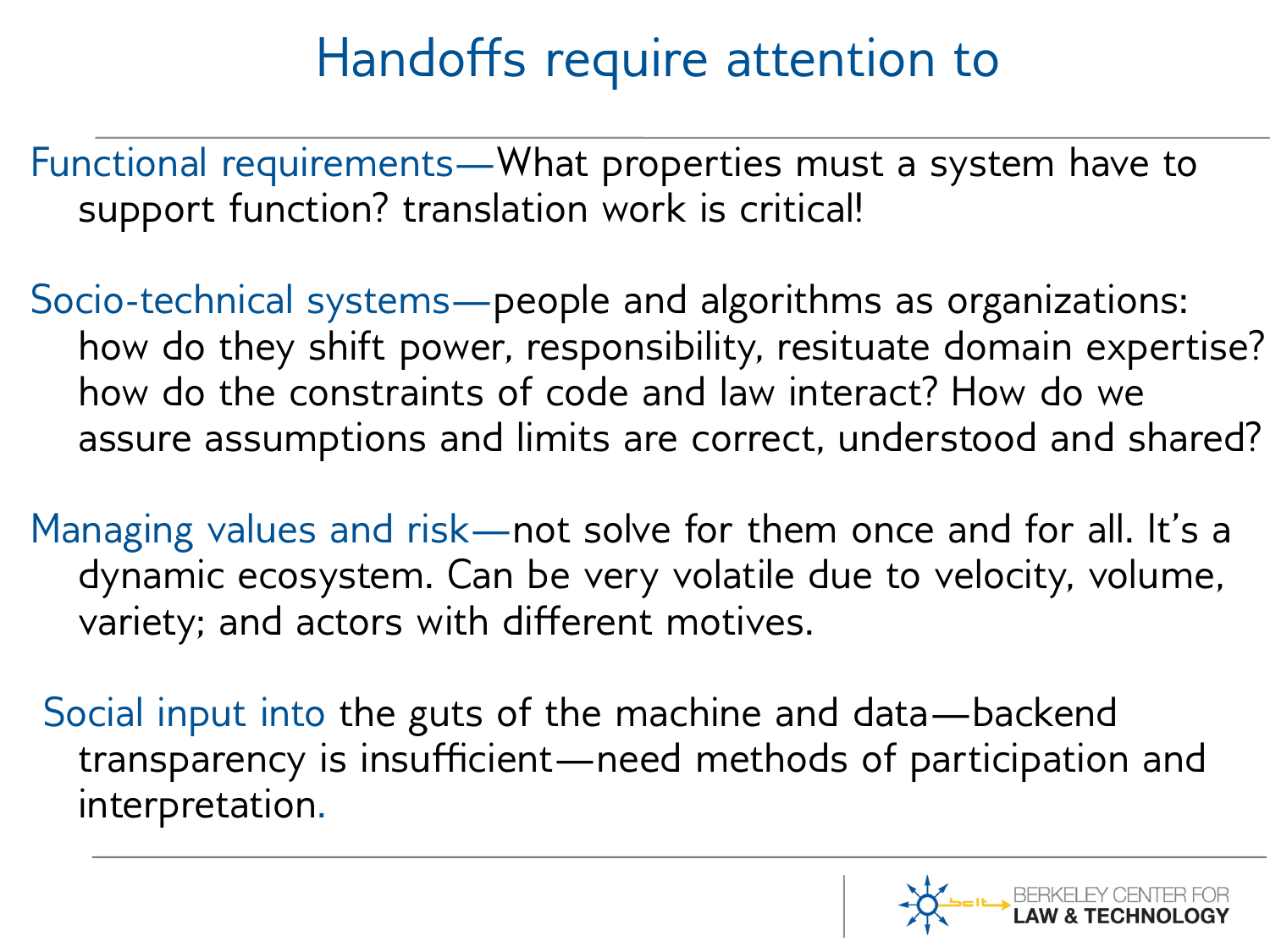

# Handoffs require attention to
Functional requirements—What properties must a system have to support function? translation work is critical!

Socio-technical systems—people and algorithms as organizations: how do they shift power, responsibility, resituate domain expertise? how do the constraints of code and law interact? How do we assure assumptions and limits are correct, understood and shared?

Managing values and risk—not solve for them once and for all. It’s a dynamic ecosystem. Can be very volatile due to velocity, volume, variety; and actors with different motives.

 Social input into the guts of the machine and data—backend transparency is insufficient—need methods of participation and interpretation.